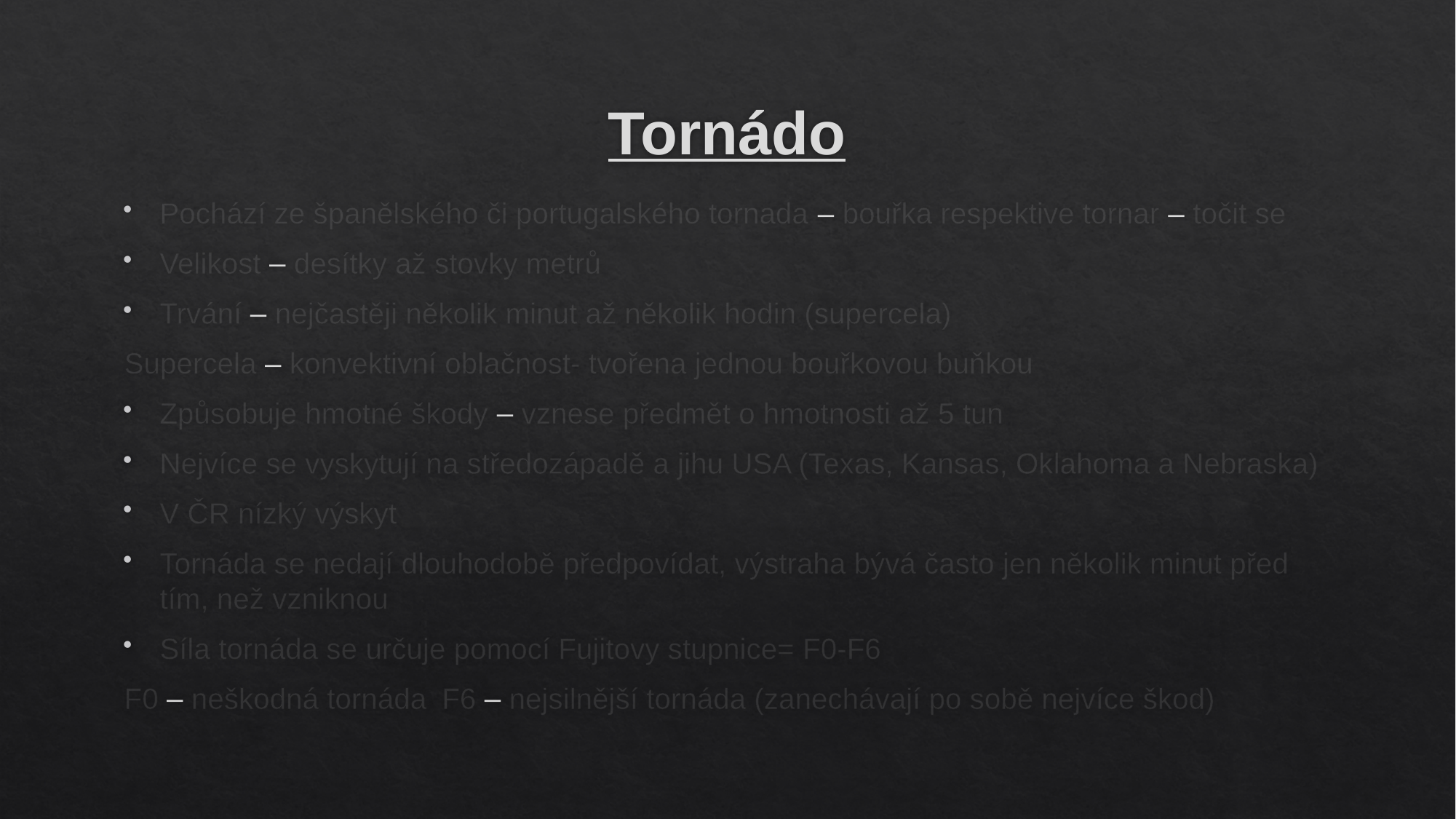

# Tornádo
Pochází ze španělského či portugalského tornada – bouřka respektive tornar – točit se
Velikost – desítky až stovky metrů
Trvání – nejčastěji několik minut až několik hodin (supercela)
Supercela – konvektivní oblačnost- tvořena jednou bouřkovou buňkou
Způsobuje hmotné škody – vznese předmět o hmotnosti až 5 tun
Nejvíce se vyskytují na středozápadě a jihu USA (Texas, Kansas, Oklahoma a Nebraska)
V ČR nízký výskyt
Tornáda se nedají dlouhodobě předpovídat, výstraha bývá často jen několik minut před tím, než vzniknou
Síla tornáda se určuje pomocí Fujitovy stupnice= F0-F6
F0 – neškodná tornáda 		F6 – nejsilnější tornáda (zanechávají po sobě nejvíce škod)